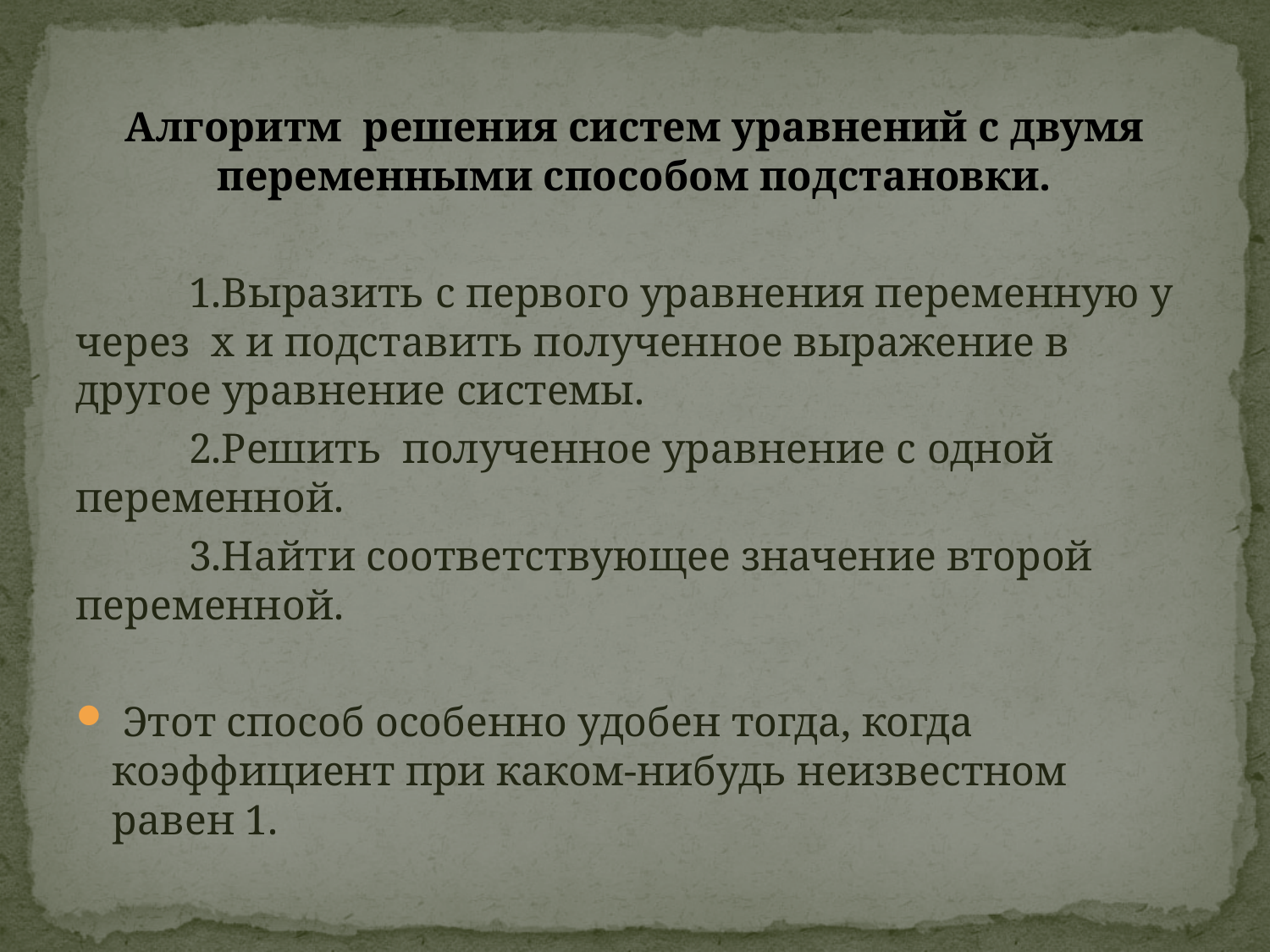

#

Алгоритм  решения систем уравнений с двумя переменными способом подстановки.

	1.Выразить с первого уравнения переменную у через  х и подставить полученное выражение в другое уравнение системы.
	2.Решить  полученное уравнение с одной переменной.
	3.Найти соответствующее значение второй переменной.

 Этот способ особенно удобен тогда, когда коэффициент при каком-нибудь неизвестном равен 1.